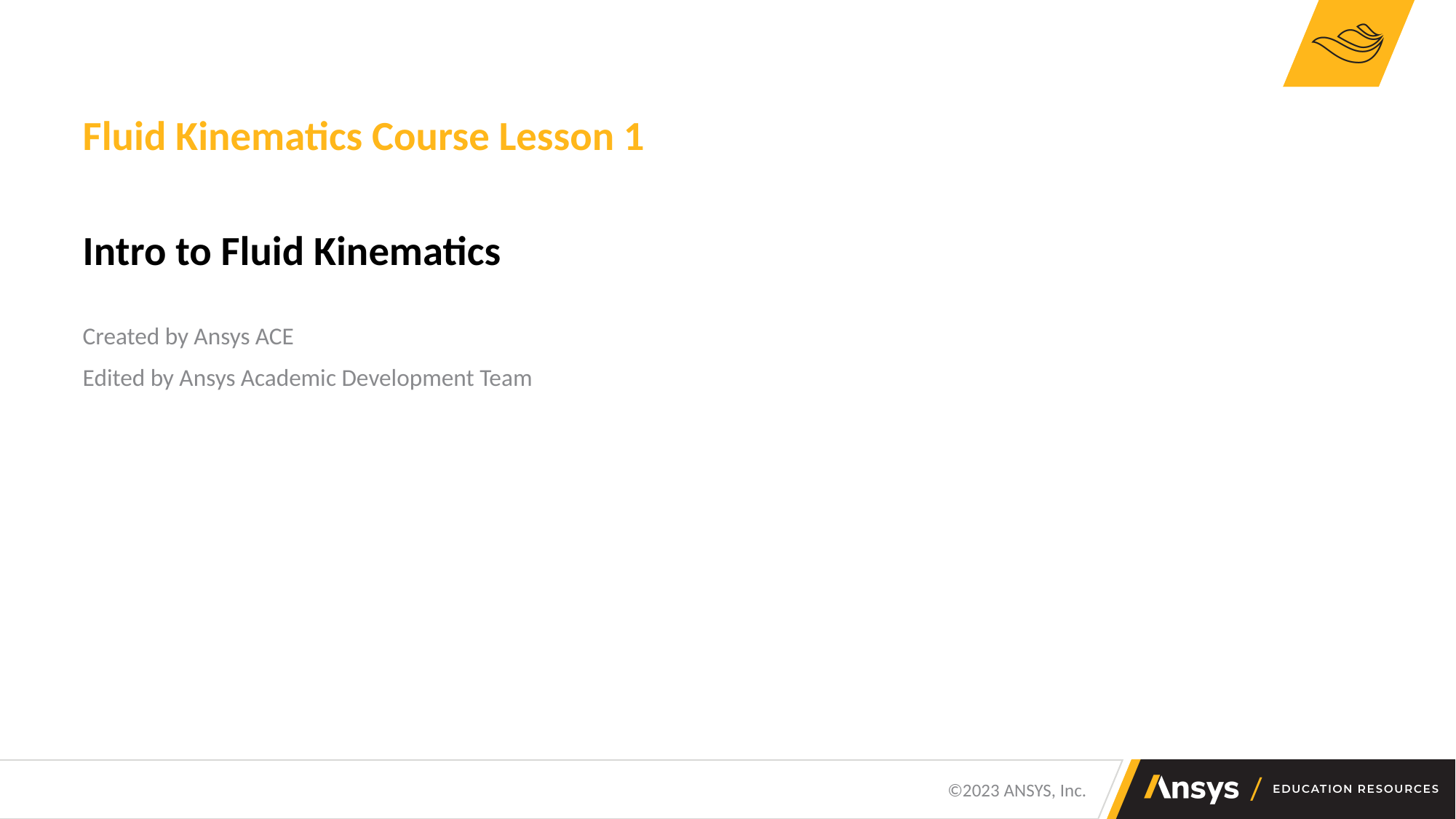

Fluid Kinematics Course Lesson 1

Intro to Fluid Kinematics
Created by Ansys ACE
Edited by Ansys Academic Development Team